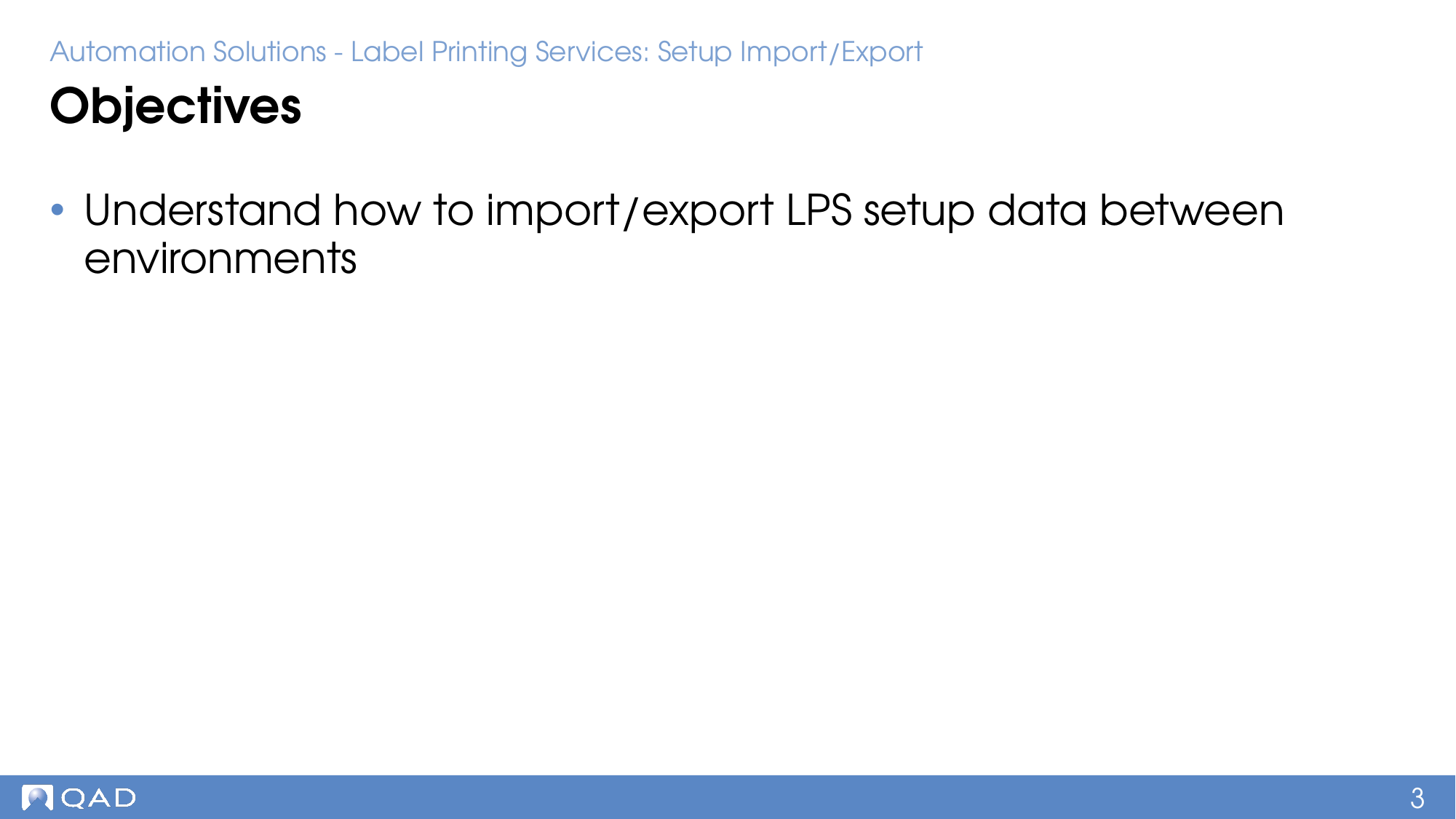

Automation Solutions - Label Printing Services: Setup Import/Export
# Objectives
Understand how to import/export LPS setup data between environments
3